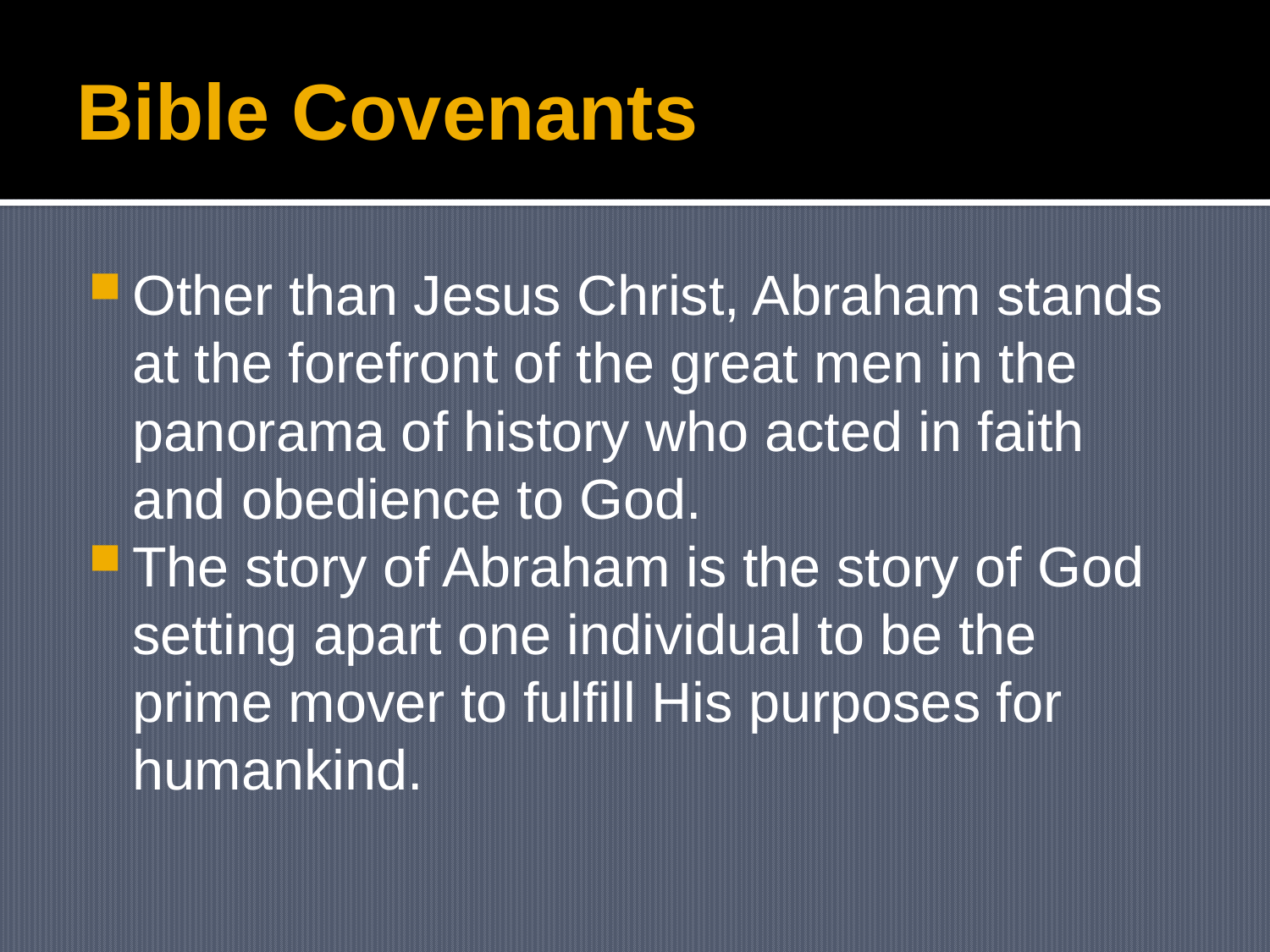

# Bible Covenants
Other than Jesus Christ, Abraham stands at the forefront of the great men in the panorama of history who acted in faith and obedience to God.
The story of Abraham is the story of God setting apart one individual to be the prime mover to fulfill His purposes for humankind.